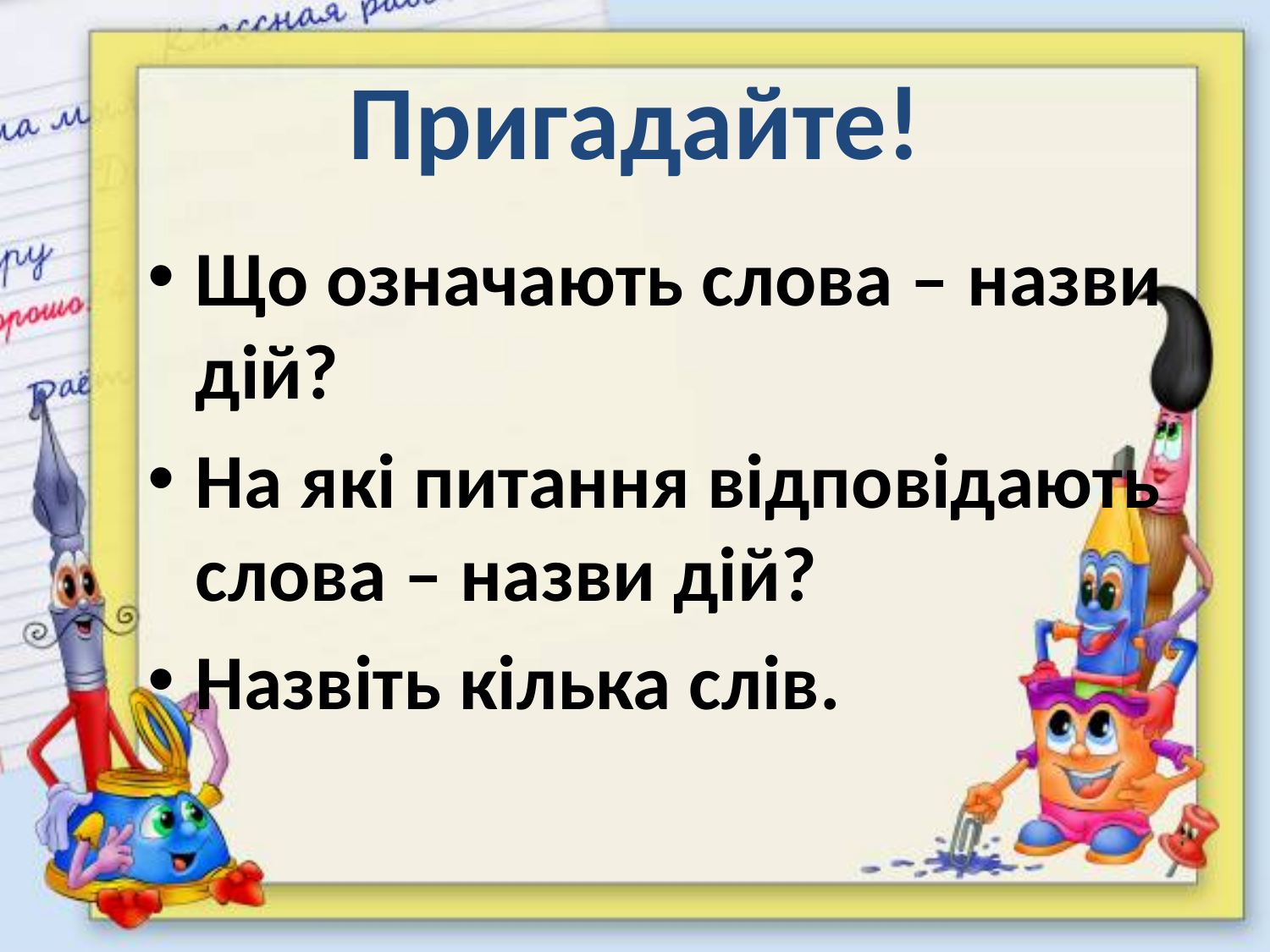

# Пригадайте!
Що означають слова – назви дій?
На які питання відповідають слова – назви дій?
Назвіть кілька слів.